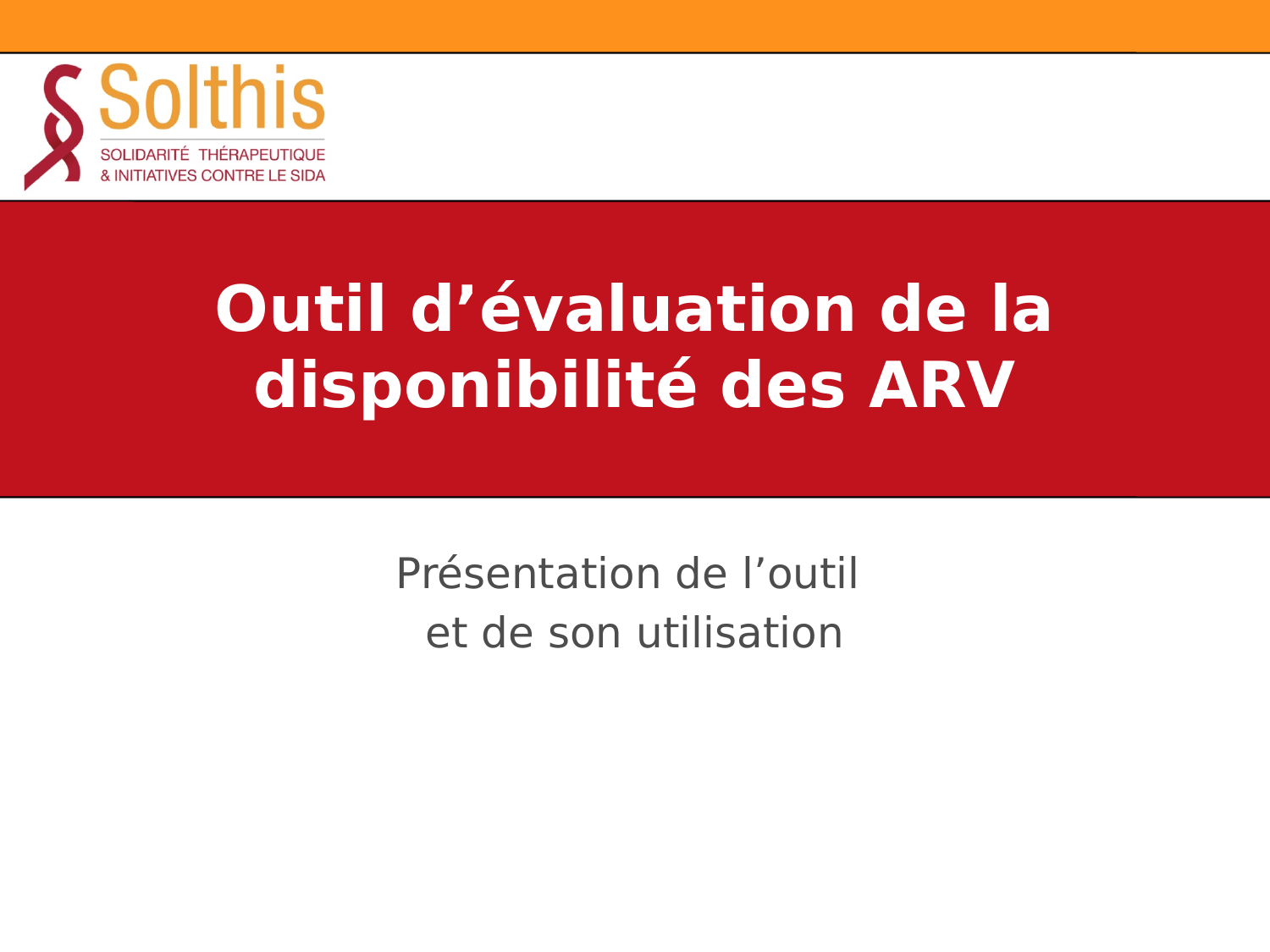

# Outil d’évaluation de la disponibilité des ARV
Présentation de l’outil
et de son utilisation